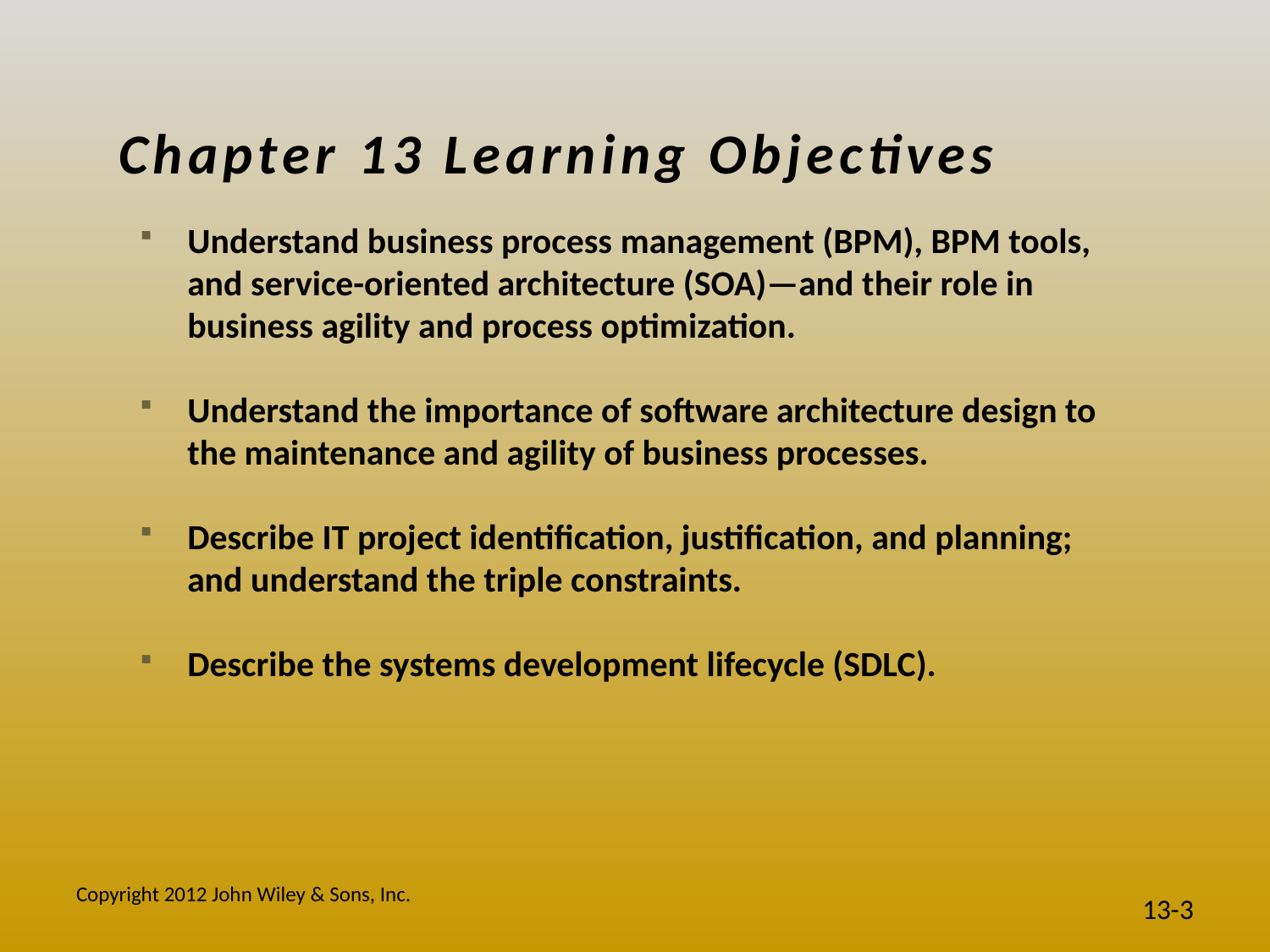

# Chapter 13 Learning Objectives
Understand business process management (BPM), BPM tools, and service-oriented architecture (SOA)—and their role in business agility and process optimization.
Understand the importance of software architecture design to the maintenance and agility of business processes.
Describe IT project identification, justification, and planning; and understand the triple constraints.
Describe the systems development lifecycle (SDLC).
Copyright 2012 John Wiley & Sons, Inc.
13-3